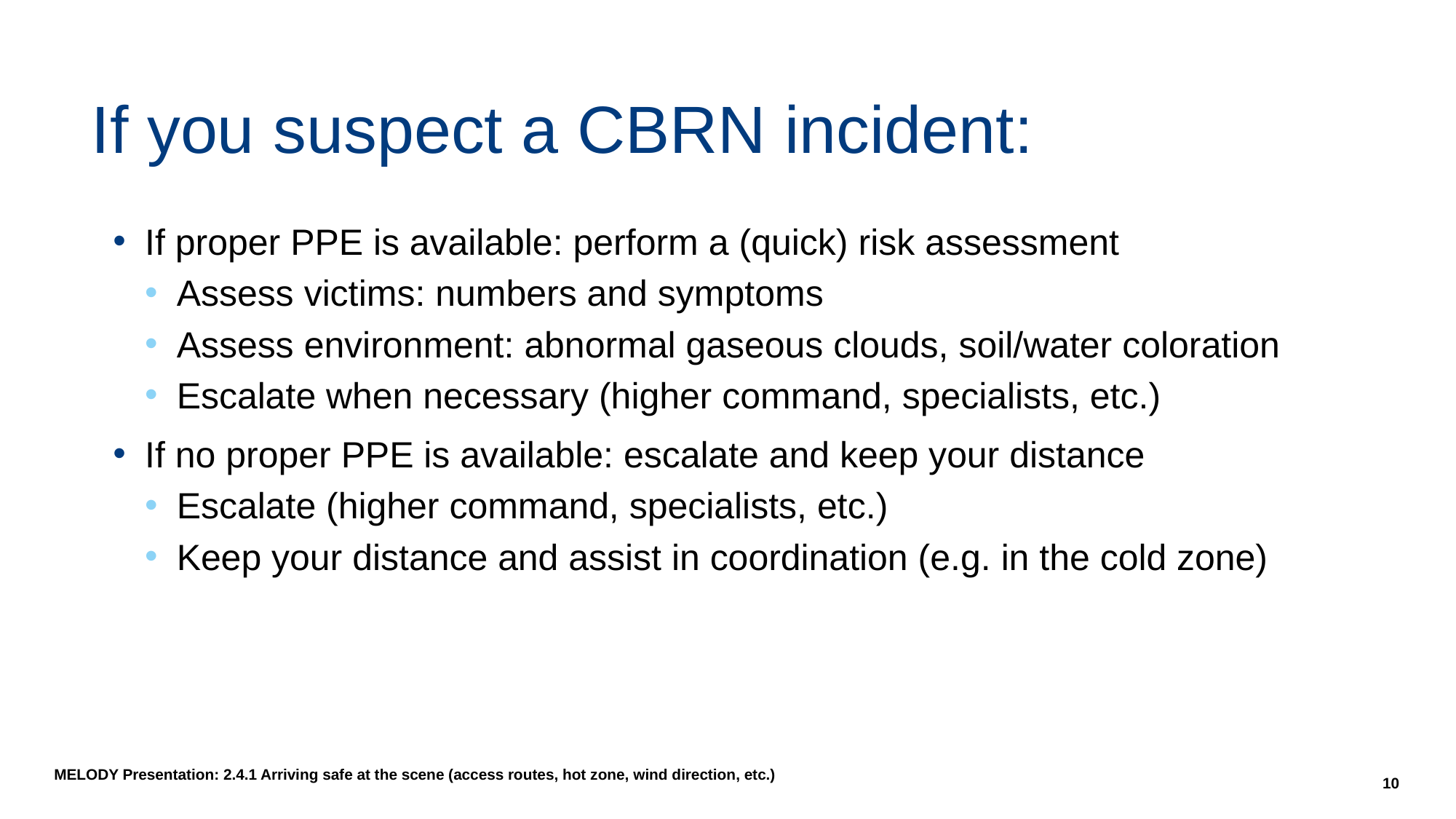

# If you suspect a CBRN incident:
If proper PPE is available: perform a (quick) risk assessment
Assess victims: numbers and symptoms
Assess environment: abnormal gaseous clouds, soil/water coloration
Escalate when necessary (higher command, specialists, etc.)
If no proper PPE is available: escalate and keep your distance
Escalate (higher command, specialists, etc.)
Keep your distance and assist in coordination (e.g. in the cold zone)
MELODY Presentation: 2.4.1 Arriving safe at the scene (access routes, hot zone, wind direction, etc.)

10